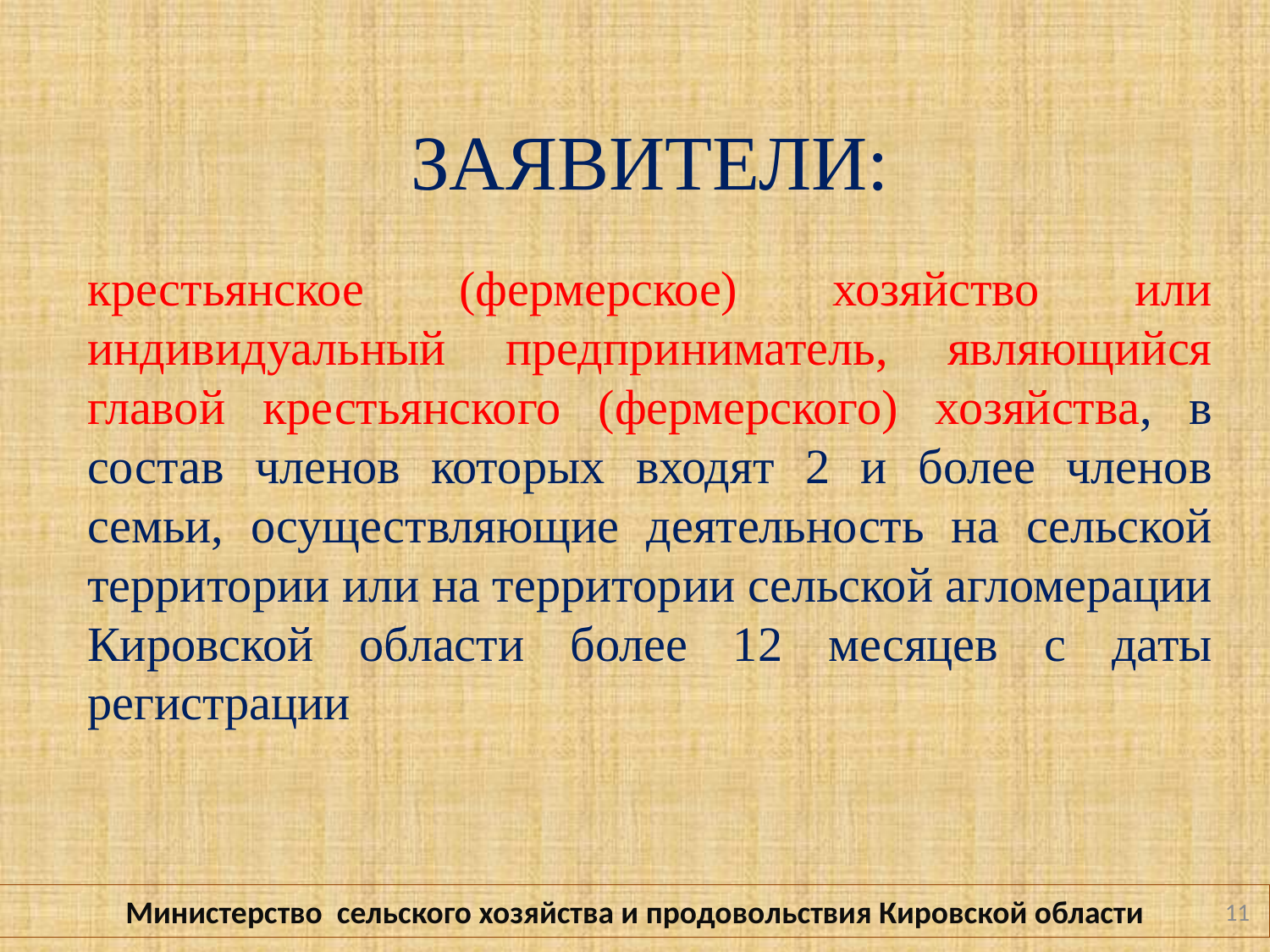

ЗАЯВИТЕЛИ:

крестьянское (фермерское) хозяйство или индивидуальный предприниматель, являющийся главой крестьянского (фермерского) хозяйства, в состав членов которых входят 2 и более членов семьи, осуществляющие деятельность на сельской территории или на территории сельской агломерации Кировской области более 12 месяцев с даты регистрации

Министерство  сельского хозяйства и продовольствия Кировской области
11